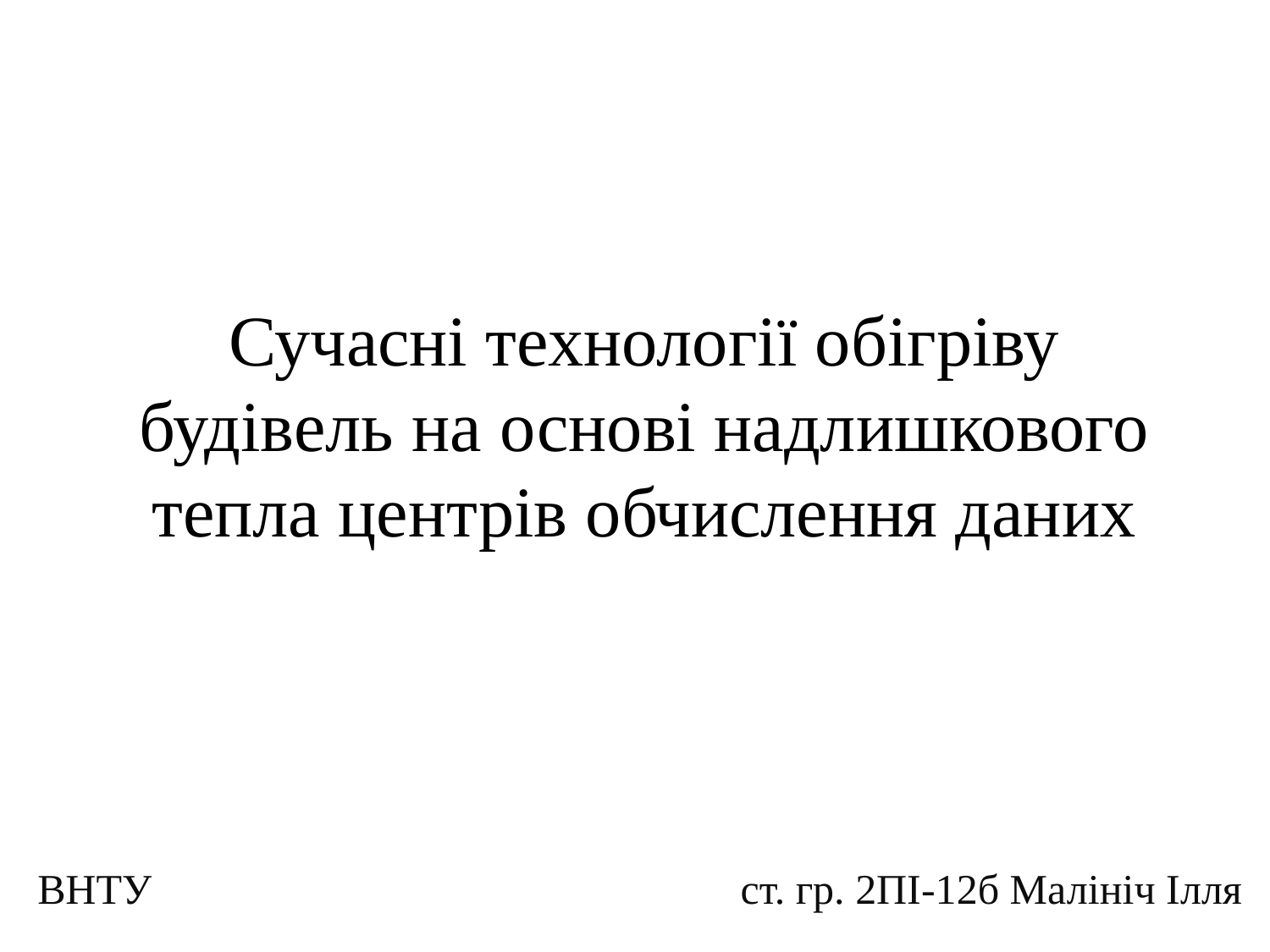

# Сучасні технології обігріву будівель на основі надлишкового тепла центрів обчислення даних
ВНТУ
ст. гр. 2ПІ-12б Малініч Ілля